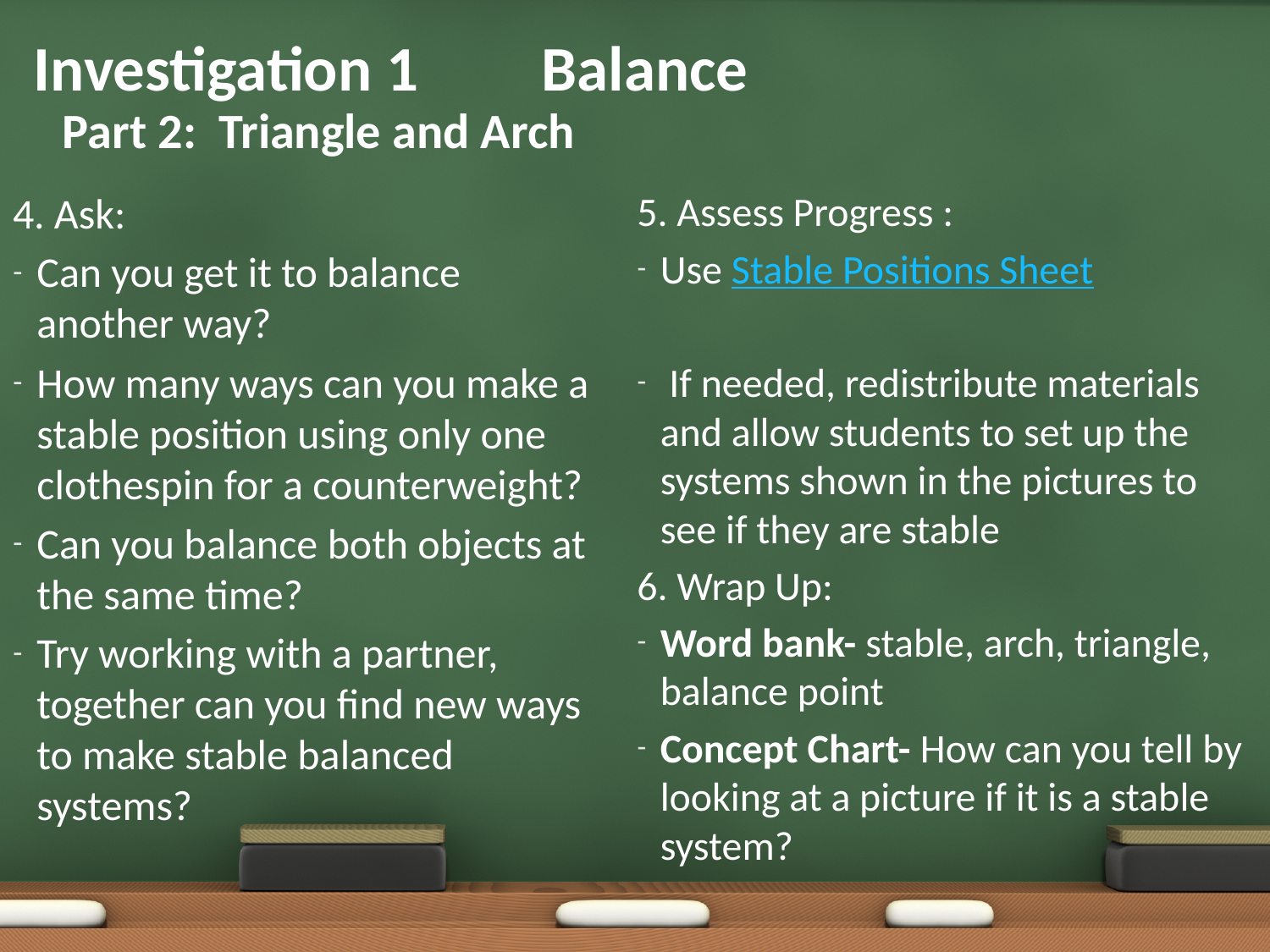

# Investigation 1	Balance
Part 2:  Triangle and Arch
4. Ask:
Can you get it to balance another way?
How many ways can you make a stable position using only one clothespin for a counterweight?
Can you balance both objects at the same time?
Try working with a partner, together can you find new ways to make stable balanced systems?
5. Assess Progress :
Use Stable Positions Sheet

 If needed, redistribute materials and allow students to set up the systems shown in the pictures to see if they are stable
6. Wrap Up:
Word bank- stable, arch, triangle, balance point
Concept Chart- How can you tell by looking at a picture if it is a stable system?